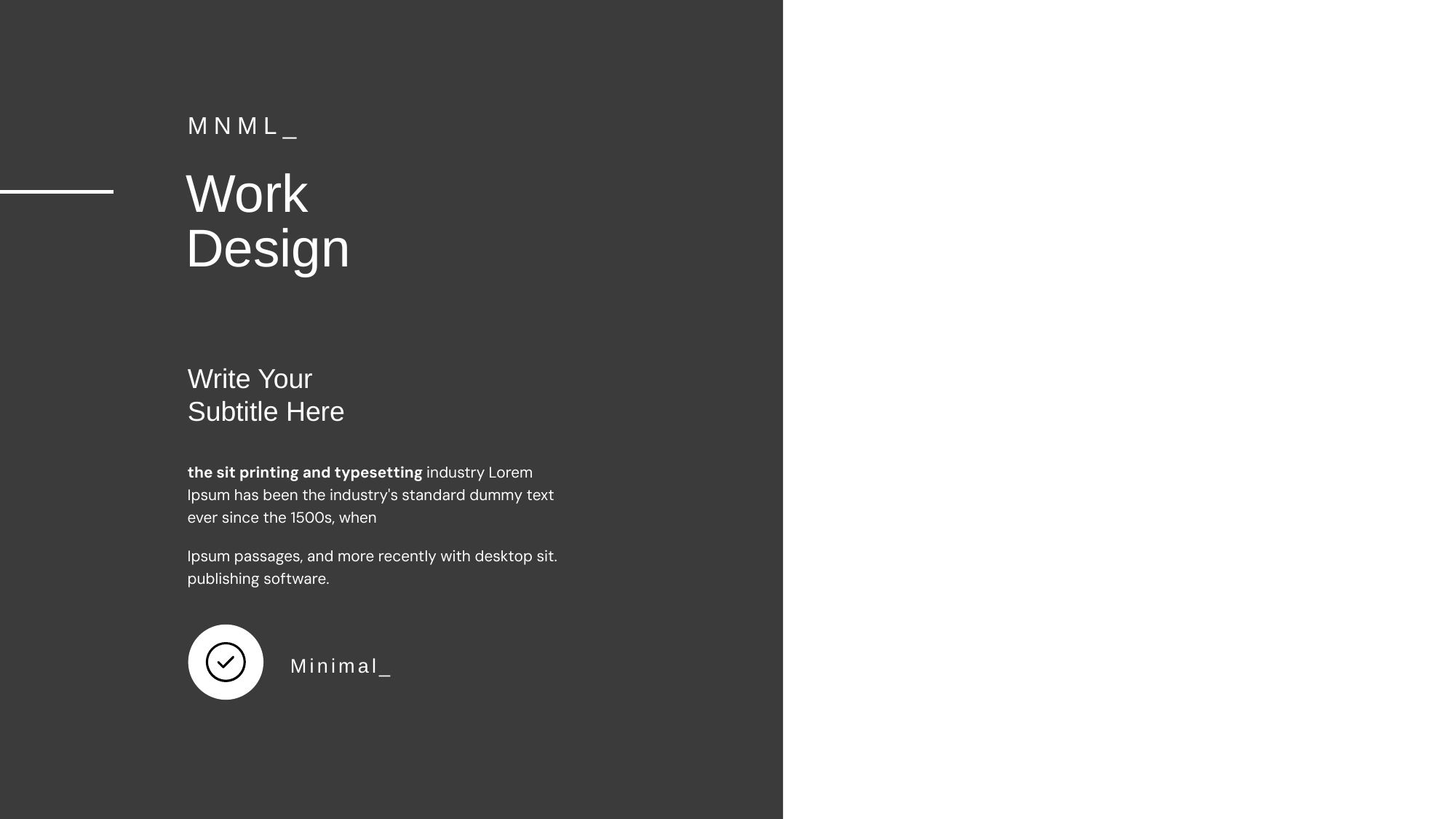

Mnml_

Work
Design
Write Your
Subtitle Here

the sit printing and typesetting industry Lorem
Ipsum has been the industry's standard dummy text ever since the 1500s, when

Ipsum passages, and more recently with desktop sit. publishing software.

Minimal_